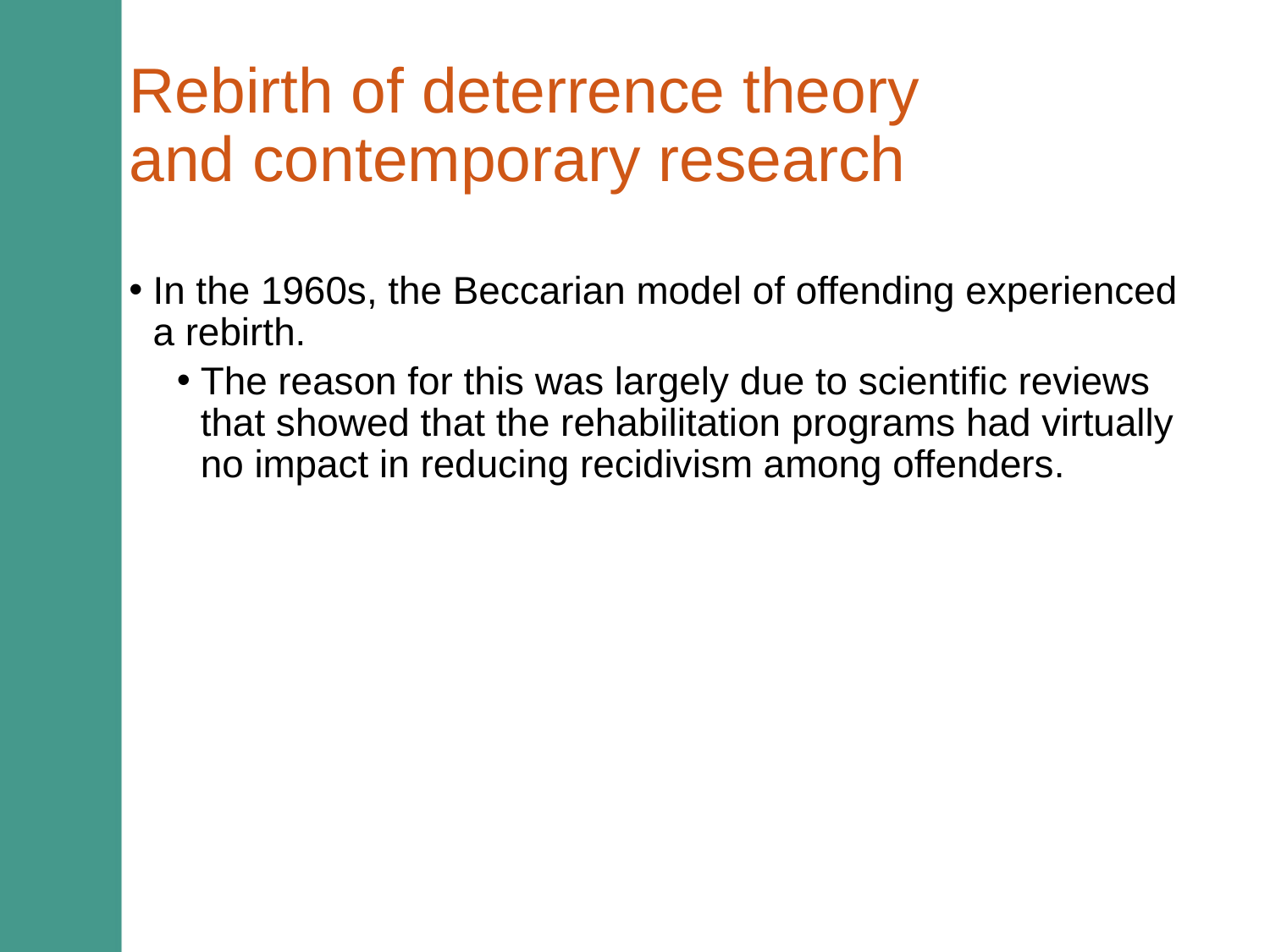

# Rebirth of deterrence theory and contemporary research
In the 1960s, the Beccarian model of offending experienced a rebirth.
The reason for this was largely due to scientific reviews that showed that the rehabilitation programs had virtually no impact in reducing recidivism among offenders.